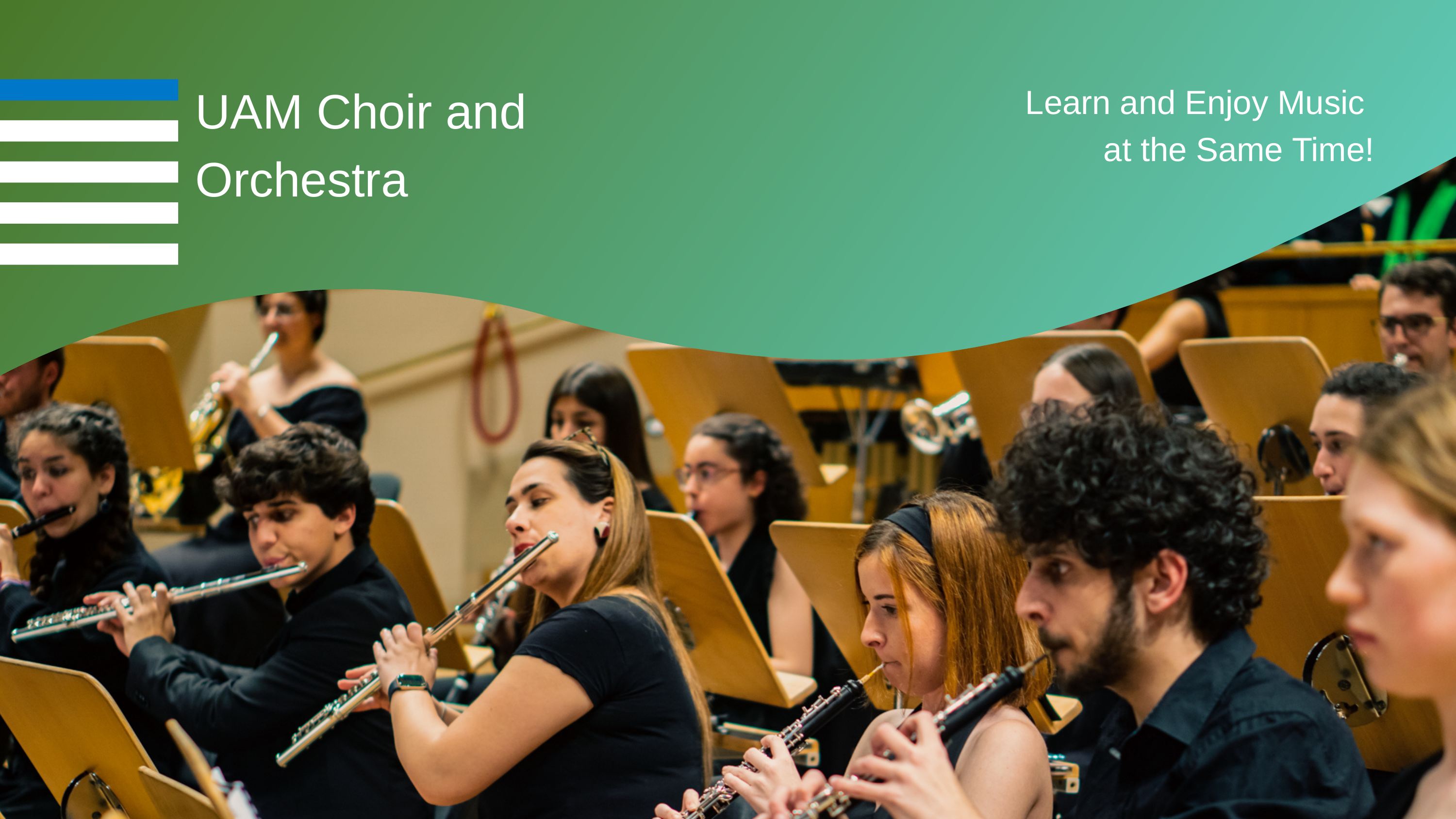

UAM Choir and Orchestra
Learn and Enjoy Music
at the Same Time!